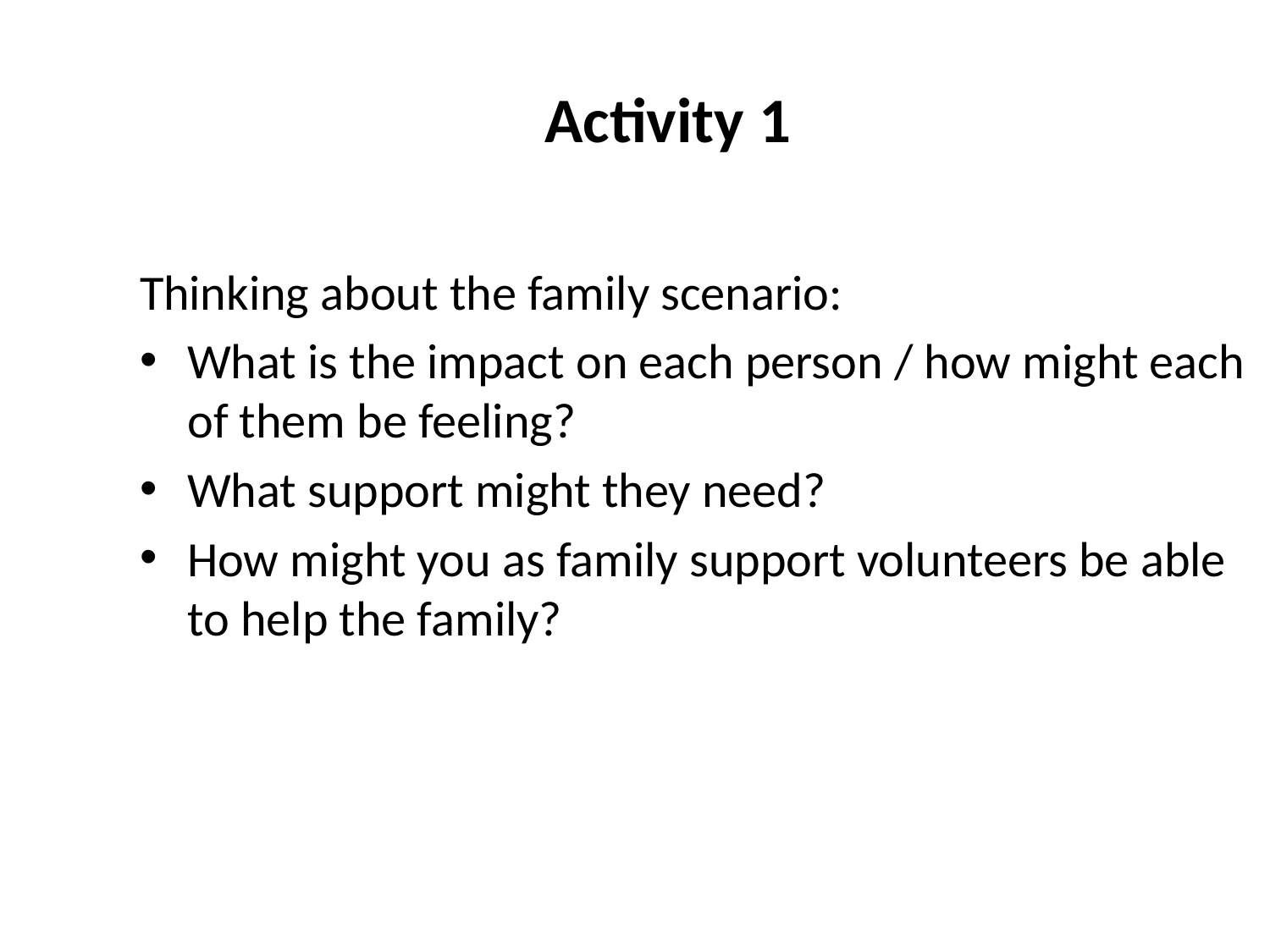

Activity 1
Thinking about the family scenario:
What is the impact on each person / how might each of them be feeling?
What support might they need?
How might you as family support volunteers be able to help the family?